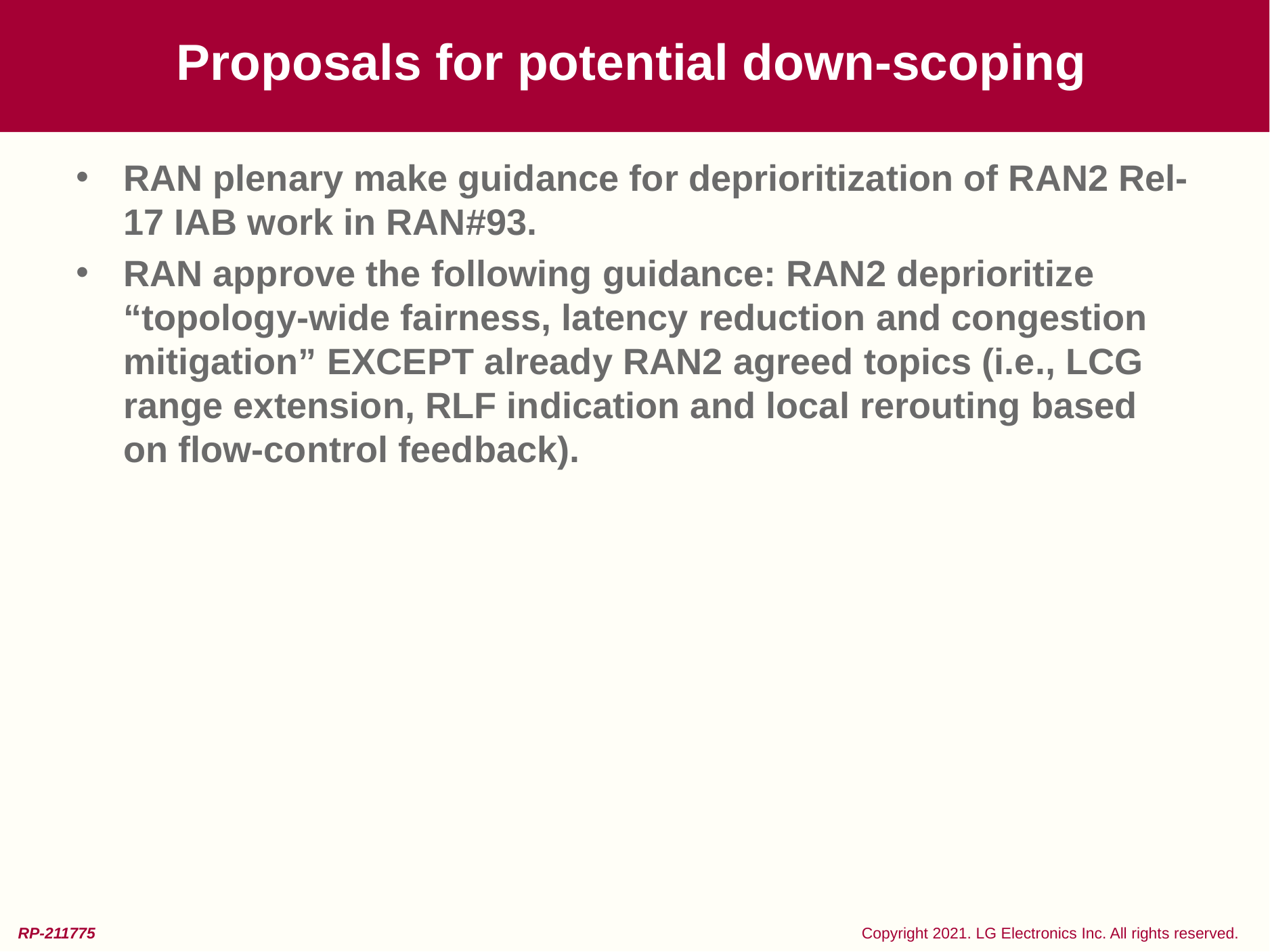

# Proposals for potential down-scoping
RAN plenary make guidance for deprioritization of RAN2 Rel-17 IAB work in RAN#93.
RAN approve the following guidance: RAN2 deprioritize “topology-wide fairness, latency reduction and congestion mitigation” EXCEPT already RAN2 agreed topics (i.e., LCG range extension, RLF indication and local rerouting based on flow-control feedback).